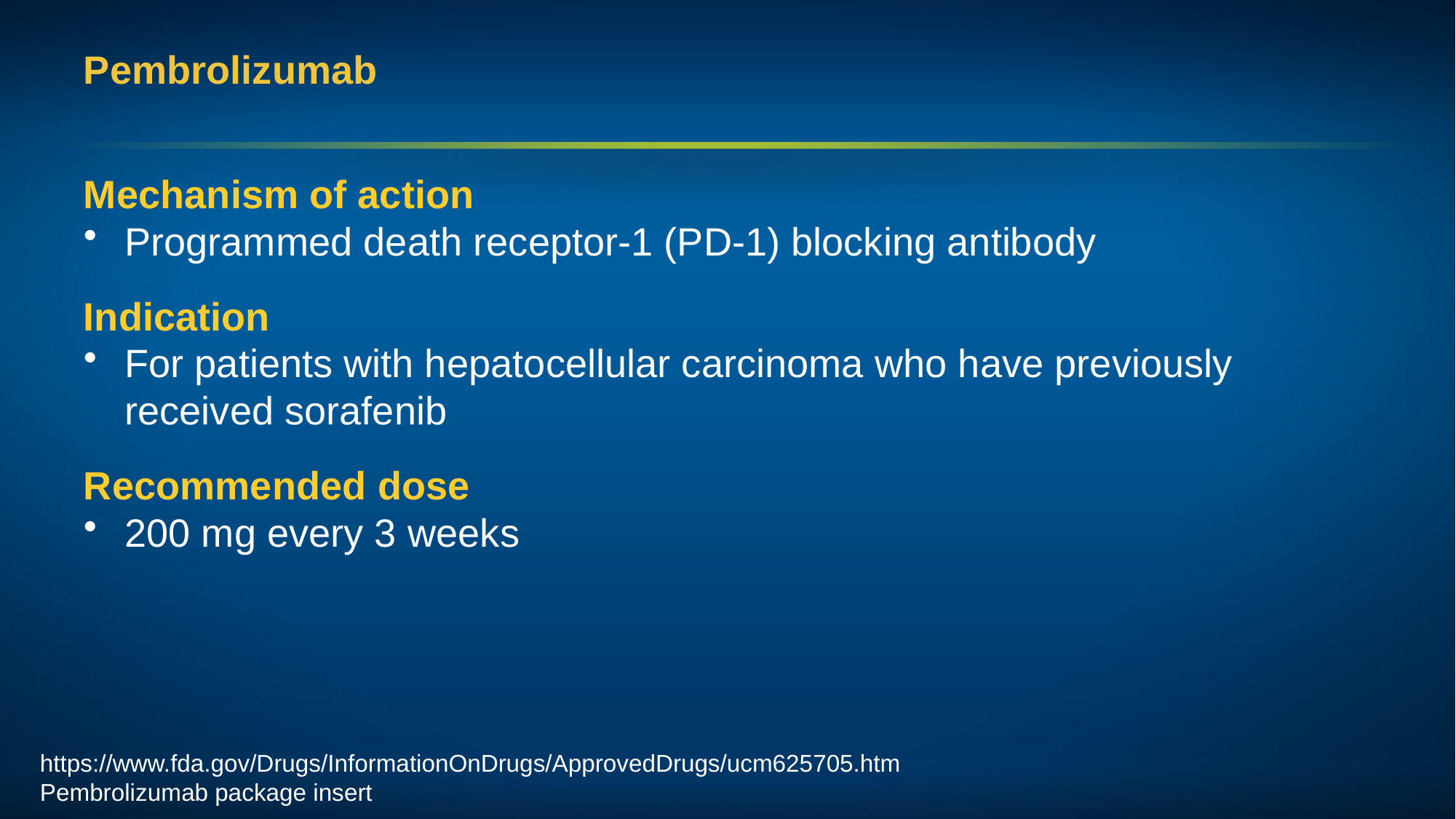

# Pembrolizumab
Mechanism of action
Programmed death receptor-1 (PD-1) blocking antibody
Indication
For patients with hepatocellular carcinoma who have previously received sorafenib
Recommended dose
200 mg every 3 weeks
https://www.fda.gov/Drugs/InformationOnDrugs/ApprovedDrugs/ucm625705.htm
Pembrolizumab package insert